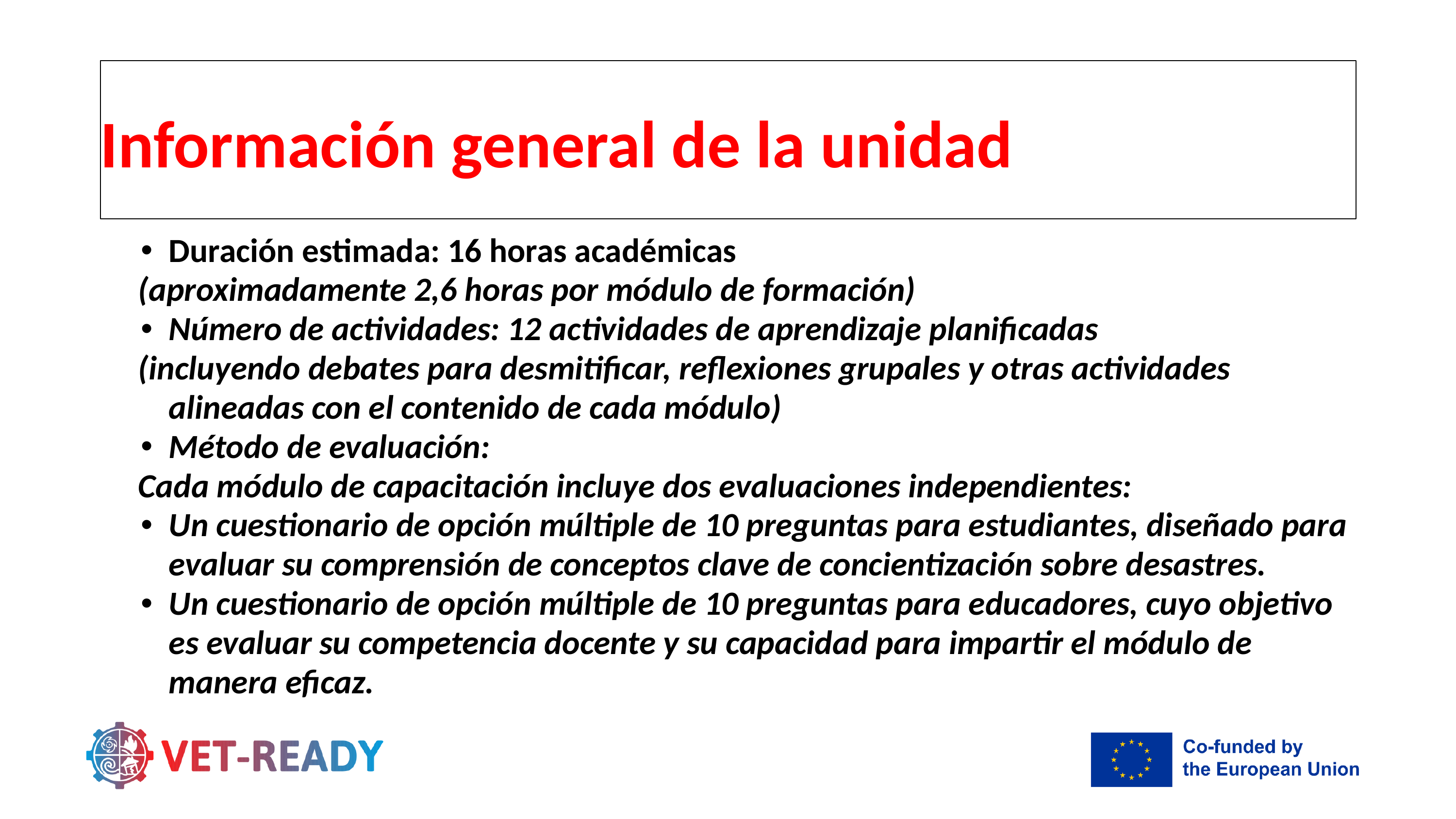

Información general de la unidad
Duración estimada: 16 horas académicas
(aproximadamente 2,6 horas por módulo de formación)
Número de actividades: 12 actividades de aprendizaje planificadas
(incluyendo debates para desmitificar, reflexiones grupales y otras actividades alineadas con el contenido de cada módulo)
Método de evaluación:
Cada módulo de capacitación incluye dos evaluaciones independientes:
Un cuestionario de opción múltiple de 10 preguntas para estudiantes, diseñado para evaluar su comprensión de conceptos clave de concientización sobre desastres.
Un cuestionario de opción múltiple de 10 preguntas para educadores, cuyo objetivo es evaluar su competencia docente y su capacidad para impartir el módulo de manera eficaz.